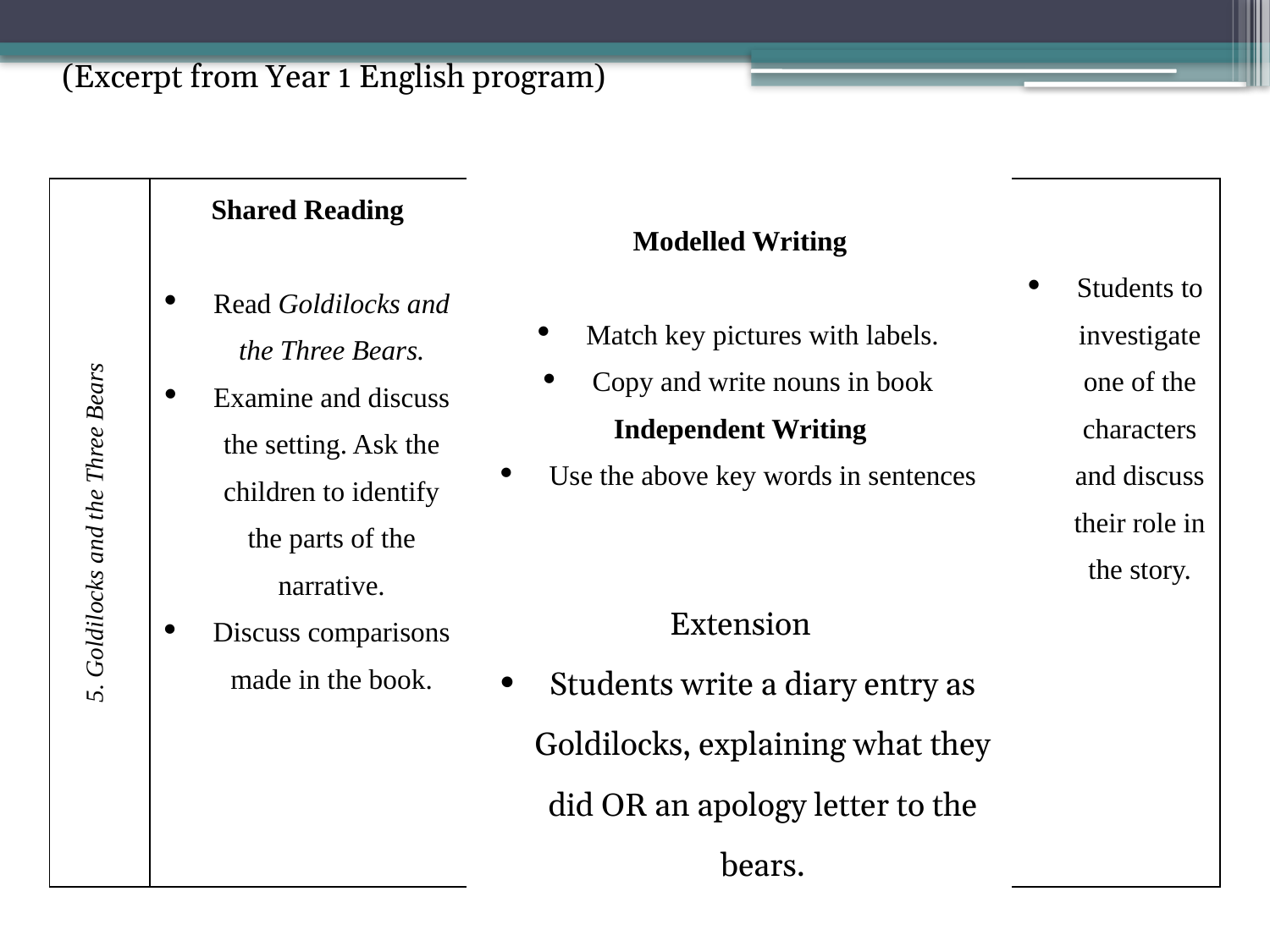

(Excerpt from Year 1 English program)
| 5. Goldilocks and the Three Bears | Shared Reading Read Goldilocks and the Three Bears. Examine and discuss the setting. Ask the children to identify the parts of the narrative. Discuss comparisons made in the book. | Modelled Writing Match key pictures with labels. Copy and write nouns in book Independent Writing Use the above key words in sentences Extension Students write a diary entry as Goldilocks, explaining what they did OR an apology letter to the bears. | Students to investigate one of the characters and discuss their role in the story. |
| --- | --- | --- | --- |